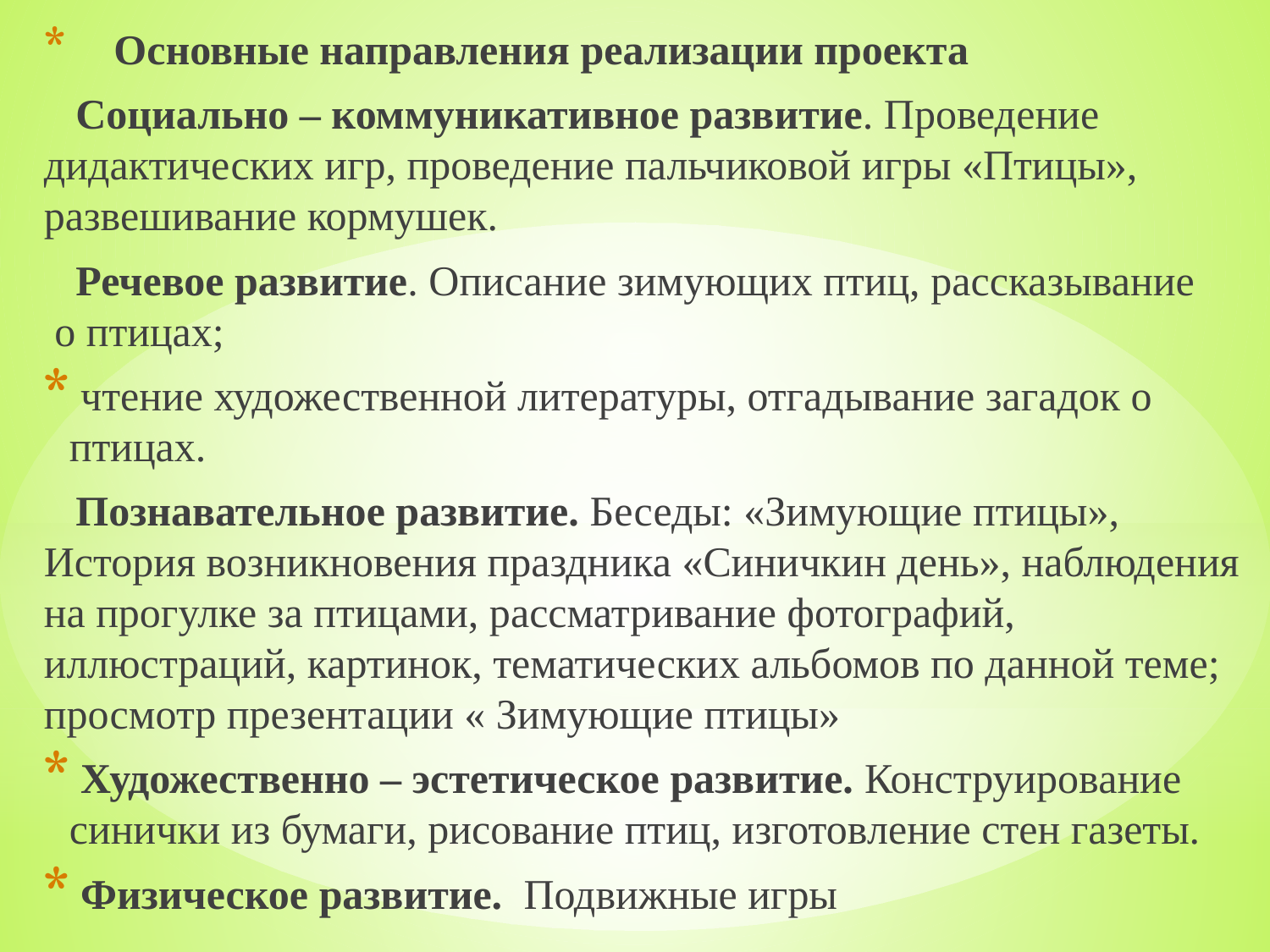

Основные направления реализации проекта
   Социально – коммуникативное развитие. Проведение дидактических игр, проведение пальчиковой игры «Птицы», развешивание кормушек.
   Речевое развитие. Описание зимующих птиц, рассказывание       о птицах;
 чтение художественной литературы, отгадывание загадок о птицах.
   Познавательное развитие. Беседы: «Зимующие птицы», История возникновения праздника «Синичкин день», наблюдения на прогулке за птицами, рассматривание фотографий, иллюстраций, картинок, тематических альбомов по данной теме; просмотр презентации « Зимующие птицы»
 Художественно – эстетическое развитие. Конструирование синички из бумаги, рисование птиц, изготовление стен газеты.
 Физическое развитие.  Подвижные игры

#